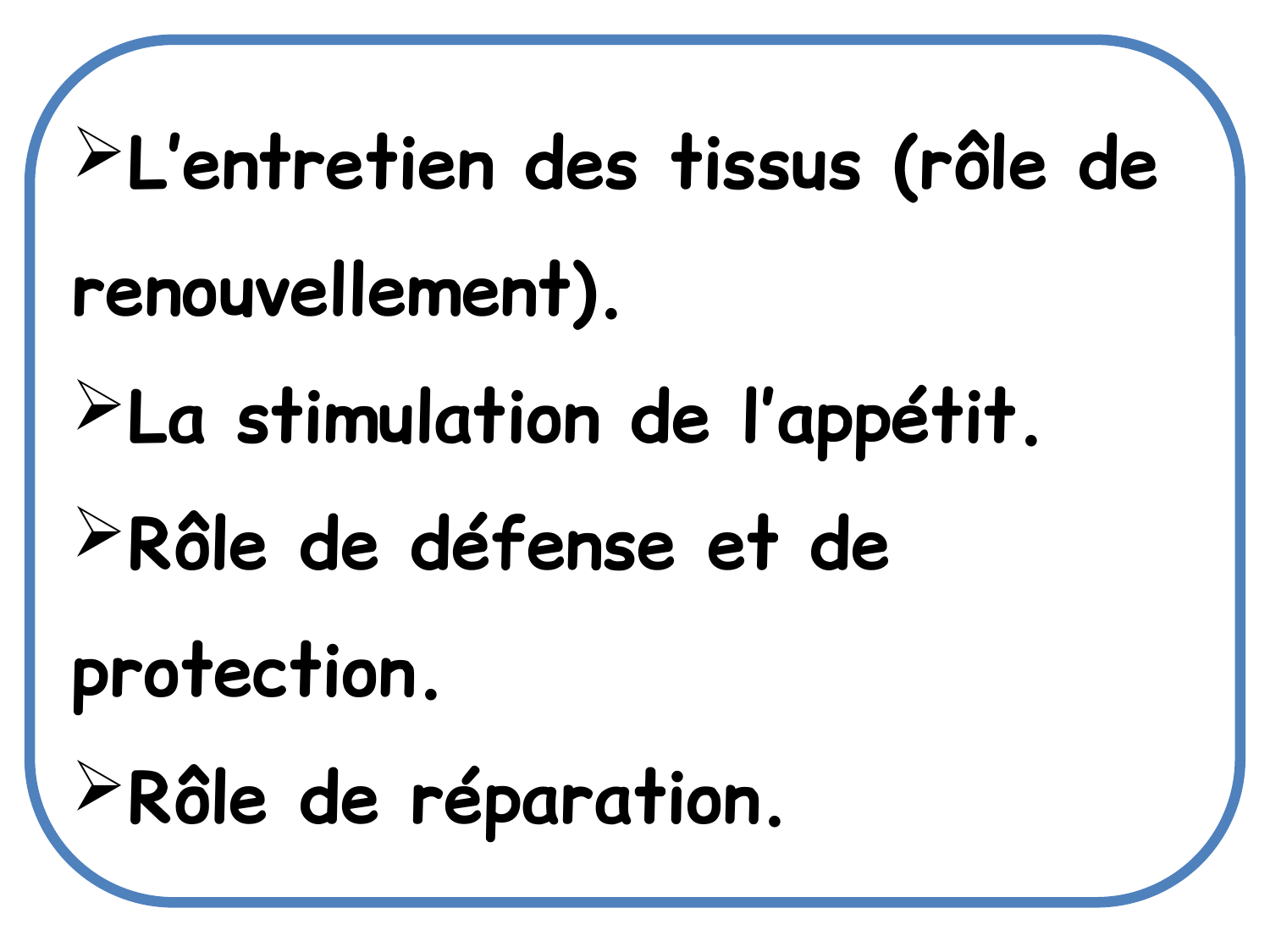

L’entretien des tissus (rôle de renouvellement).
La stimulation de l’appétit.
Rôle de défense et de protection.
Rôle de réparation.